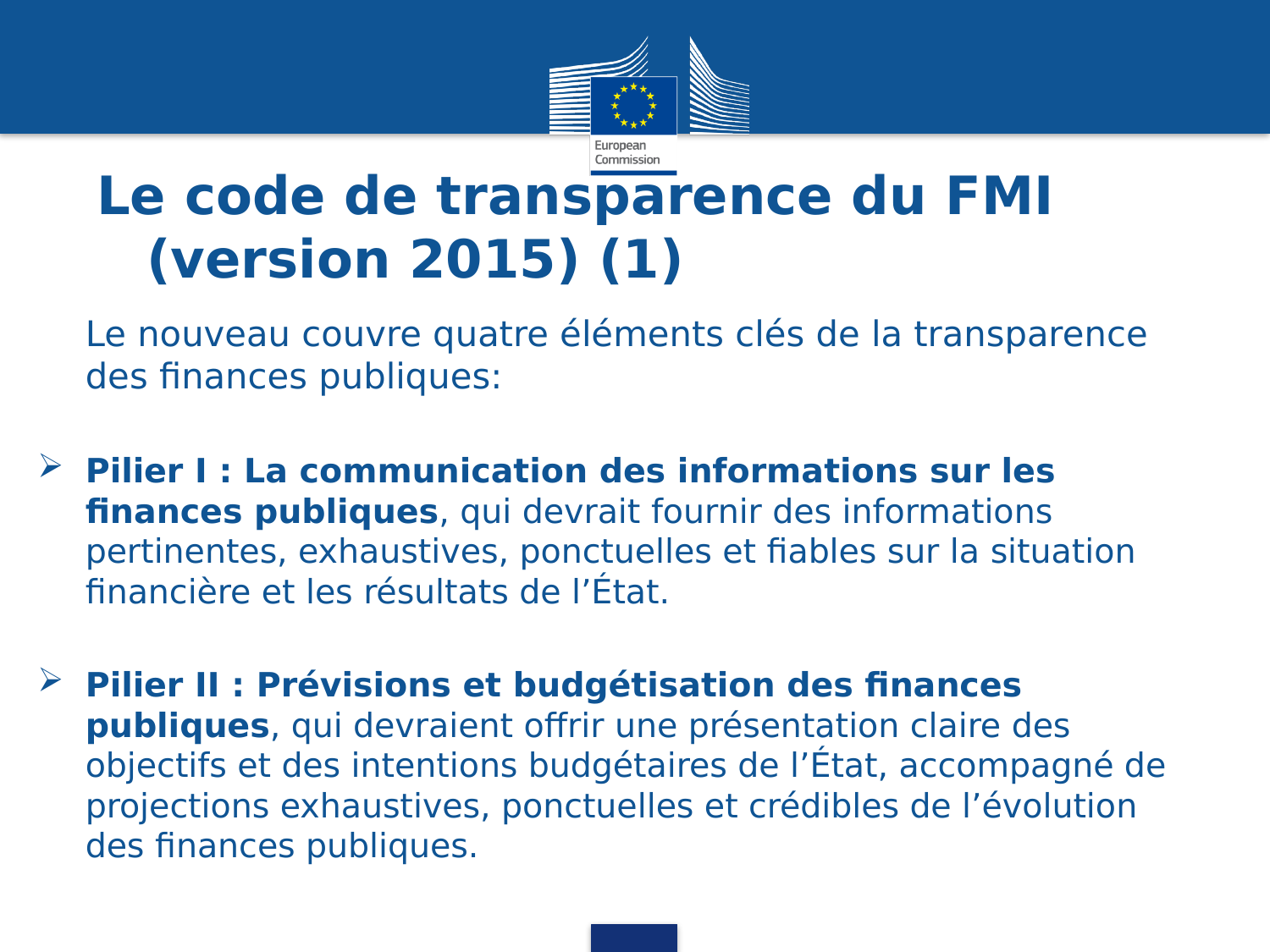

# Le code de transparence du FMI (version 2015) (1)
Le nouveau couvre quatre éléments clés de la transparence des finances publiques:

Pilier I : La communication des informations sur les finances publiques, qui devrait fournir des informations pertinentes, exhaustives, ponctuelles et fiables sur la situation financière et les résultats de l’État.

Pilier II : Prévisions et budgétisation des finances publiques, qui devraient offrir une présentation claire des objectifs et des intentions budgétaires de l’État, accompagné de projections exhaustives, ponctuelles et crédibles de l’évolution des finances publiques.